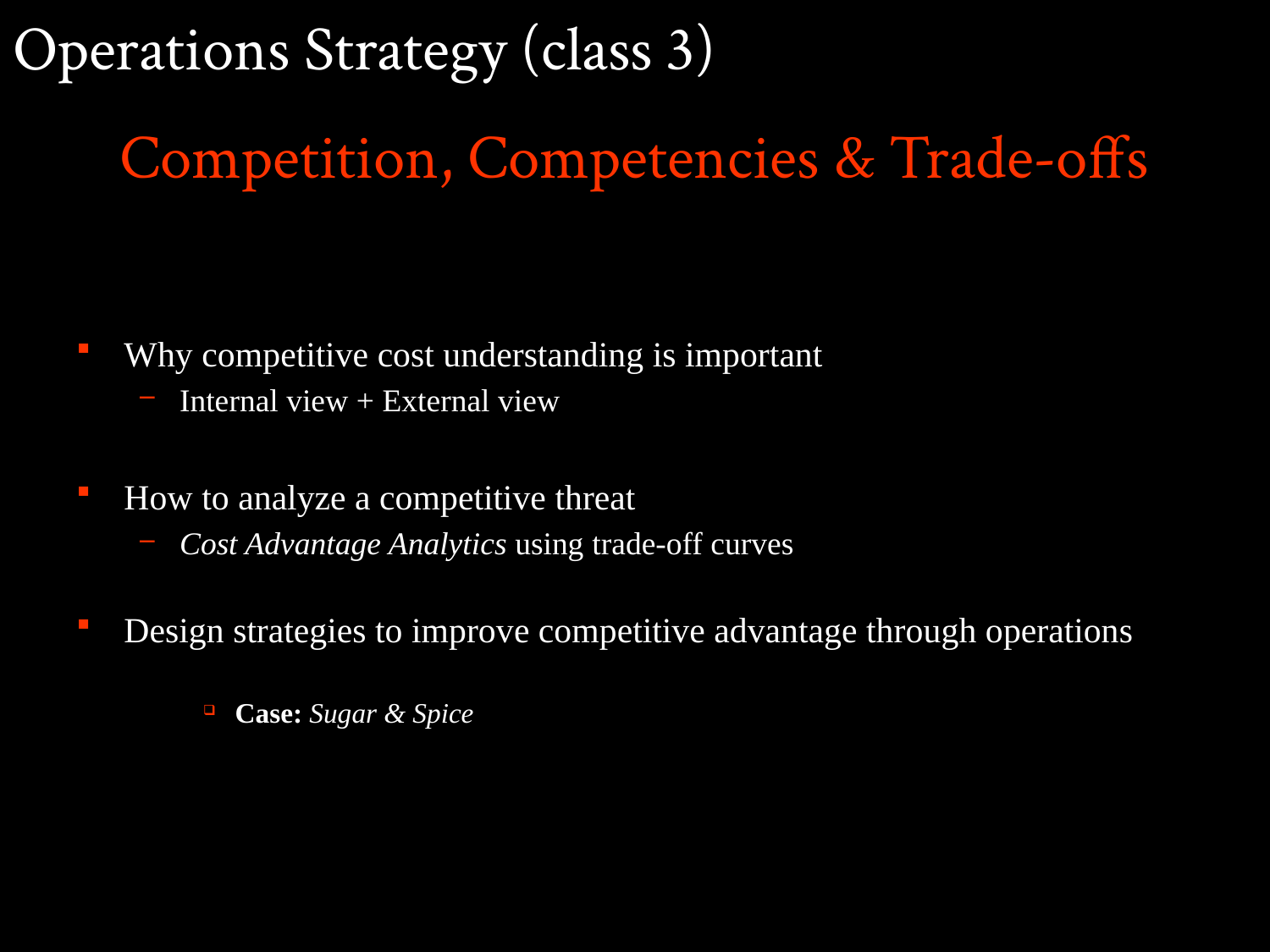

Operations Strategy (class 3)
Competition, Competencies & Trade-offs
Why competitive cost understanding is important
Internal view + External view

How to analyze a competitive threat
Cost Advantage Analytics using trade-off curves

Design strategies to improve competitive advantage through operations

Case: Sugar & Spice